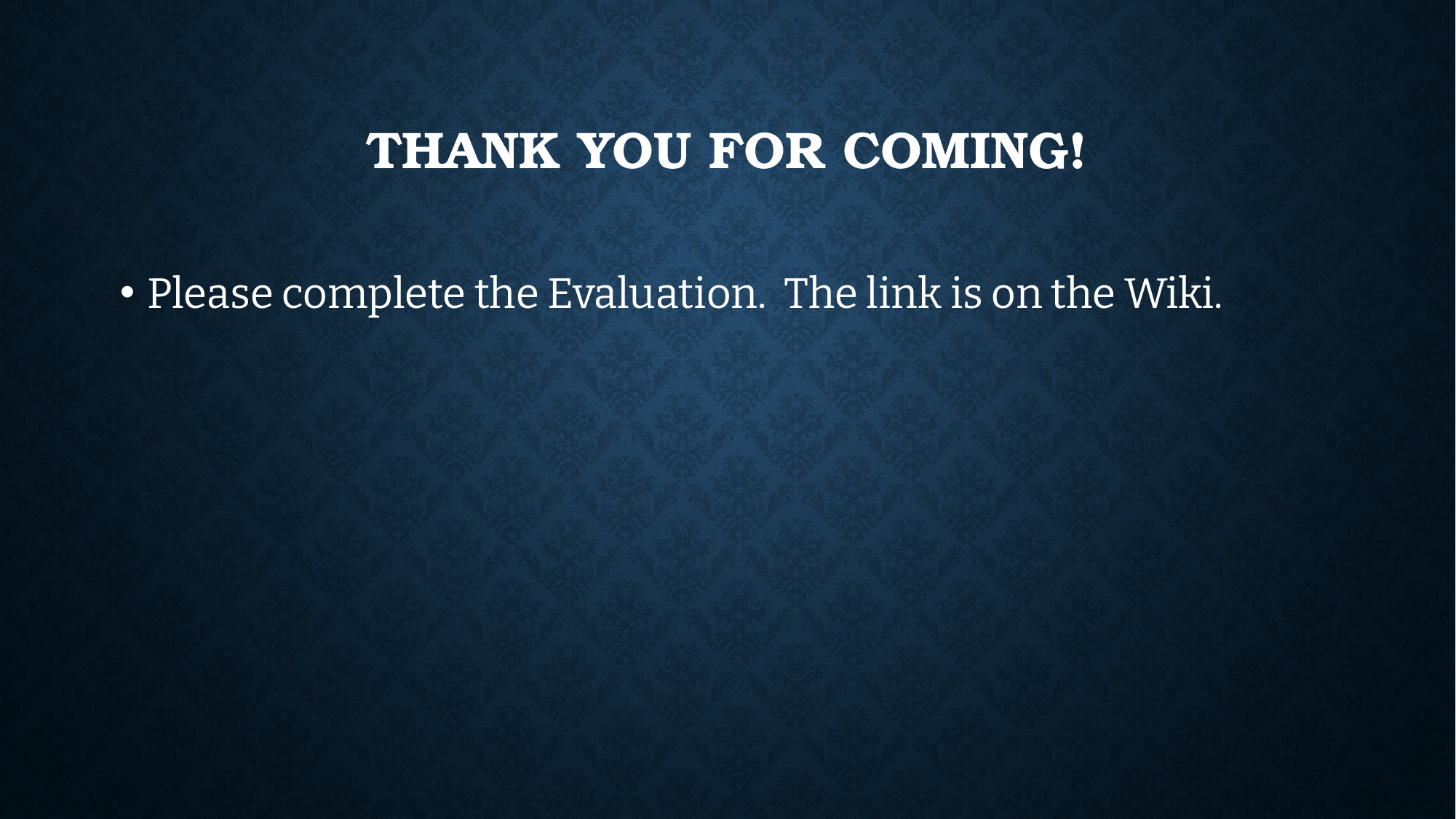

# Thank you for coming!
Please complete the Evaluation.  The link is on the Wiki.